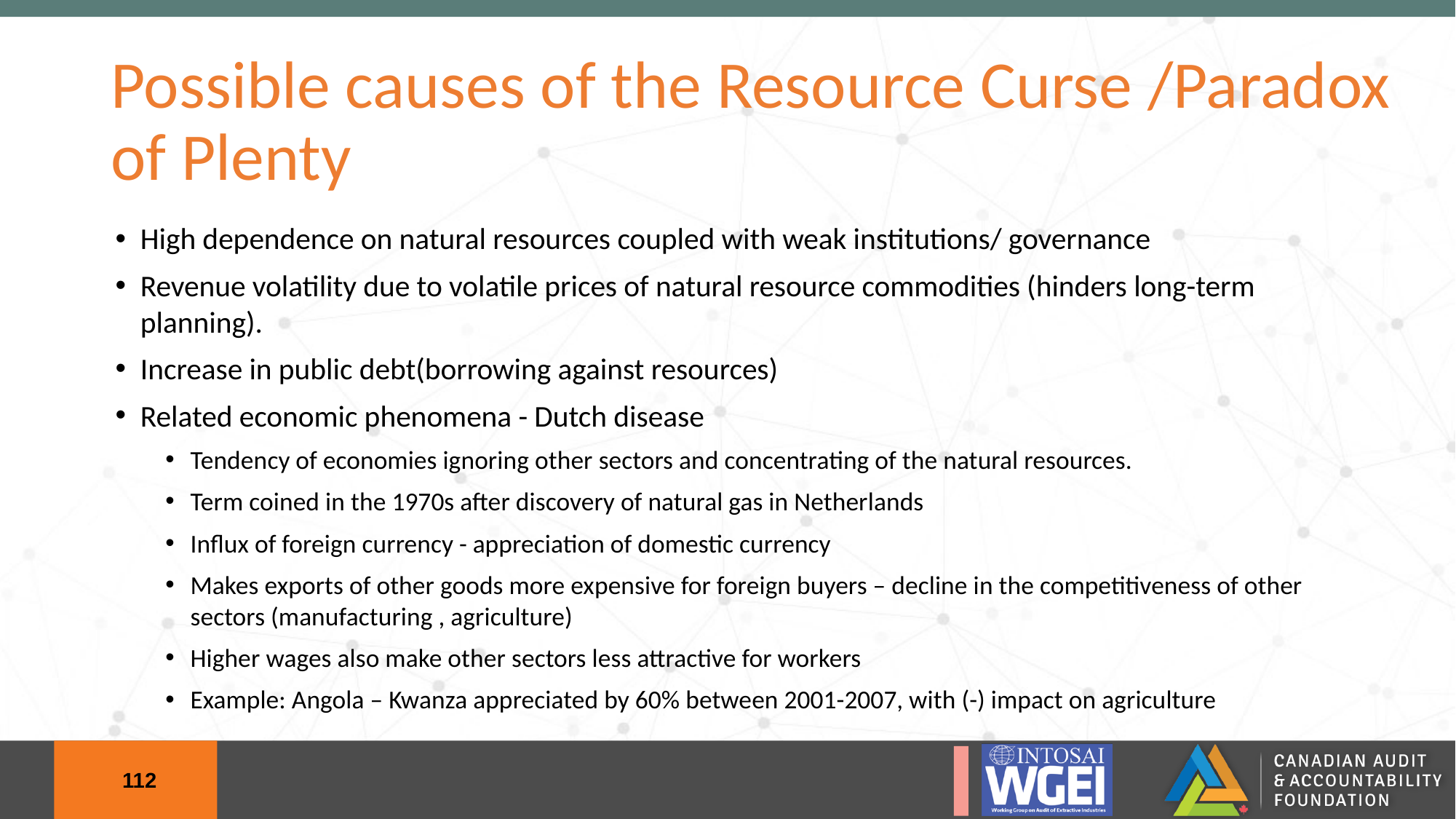

# Possible causes of the Resource Curse /Paradox of Plenty
High dependence on natural resources coupled with weak institutions/ governance
Revenue volatility due to volatile prices of natural resource commodities (hinders long-term planning).
Increase in public debt(borrowing against resources)
Related economic phenomena - Dutch disease
Tendency of economies ignoring other sectors and concentrating of the natural resources.
Term coined in the 1970s after discovery of natural gas in Netherlands
Influx of foreign currency - appreciation of domestic currency
Makes exports of other goods more expensive for foreign buyers – decline in the competitiveness of other sectors (manufacturing , agriculture)
Higher wages also make other sectors less attractive for workers
Example: Angola – Kwanza appreciated by 60% between 2001-2007, with (-) impact on agriculture